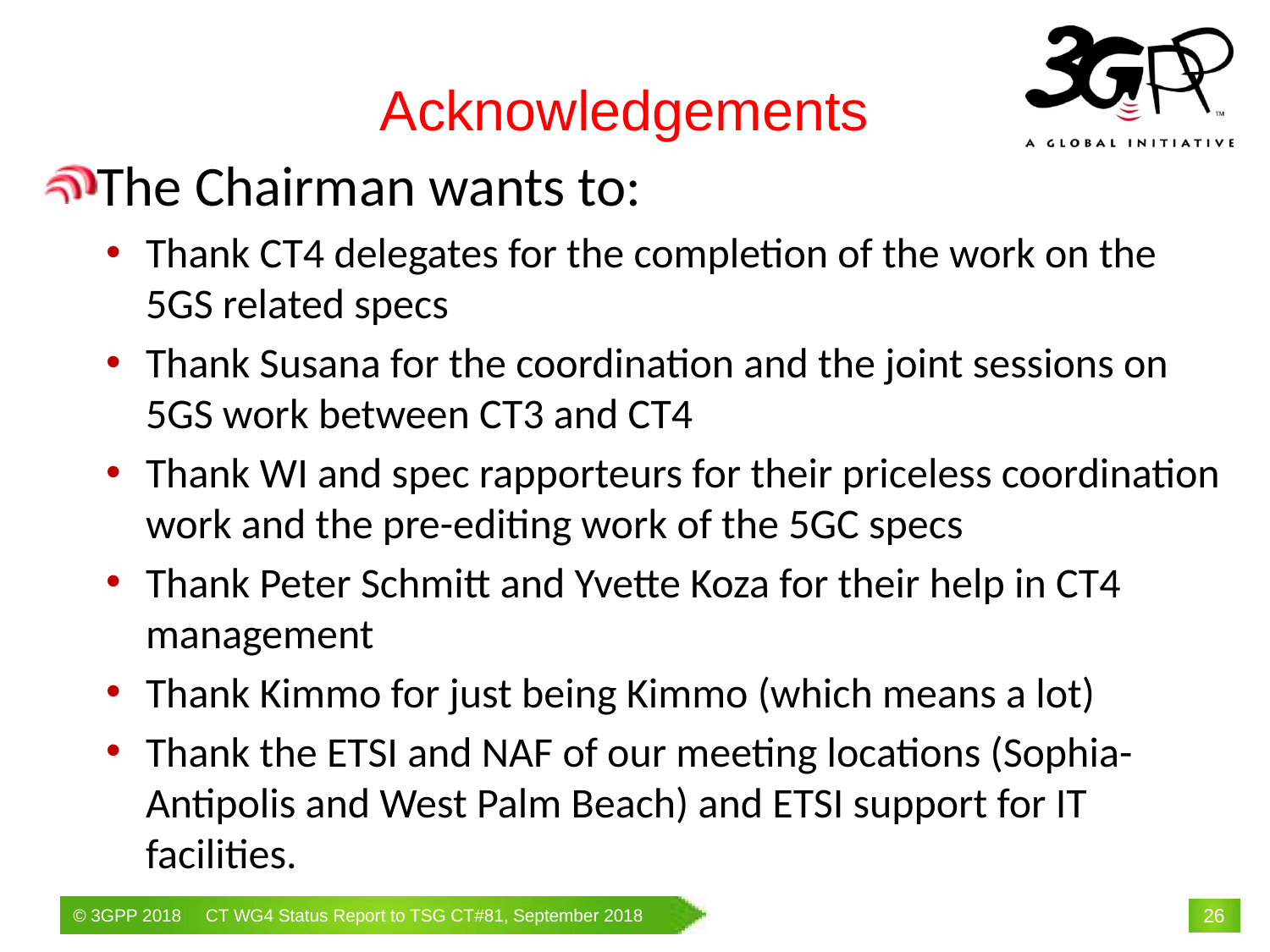

# Acknowledgements
The Chairman wants to:
Thank CT4 delegates for the completion of the work on the 5GS related specs
Thank Susana for the coordination and the joint sessions on 5GS work between CT3 and CT4
Thank WI and spec rapporteurs for their priceless coordination work and the pre-editing work of the 5GC specs
Thank Peter Schmitt and Yvette Koza for their help in CT4 management
Thank Kimmo for just being Kimmo (which means a lot)
Thank the ETSI and NAF of our meeting locations (Sophia-Antipolis and West Palm Beach) and ETSI support for IT facilities.